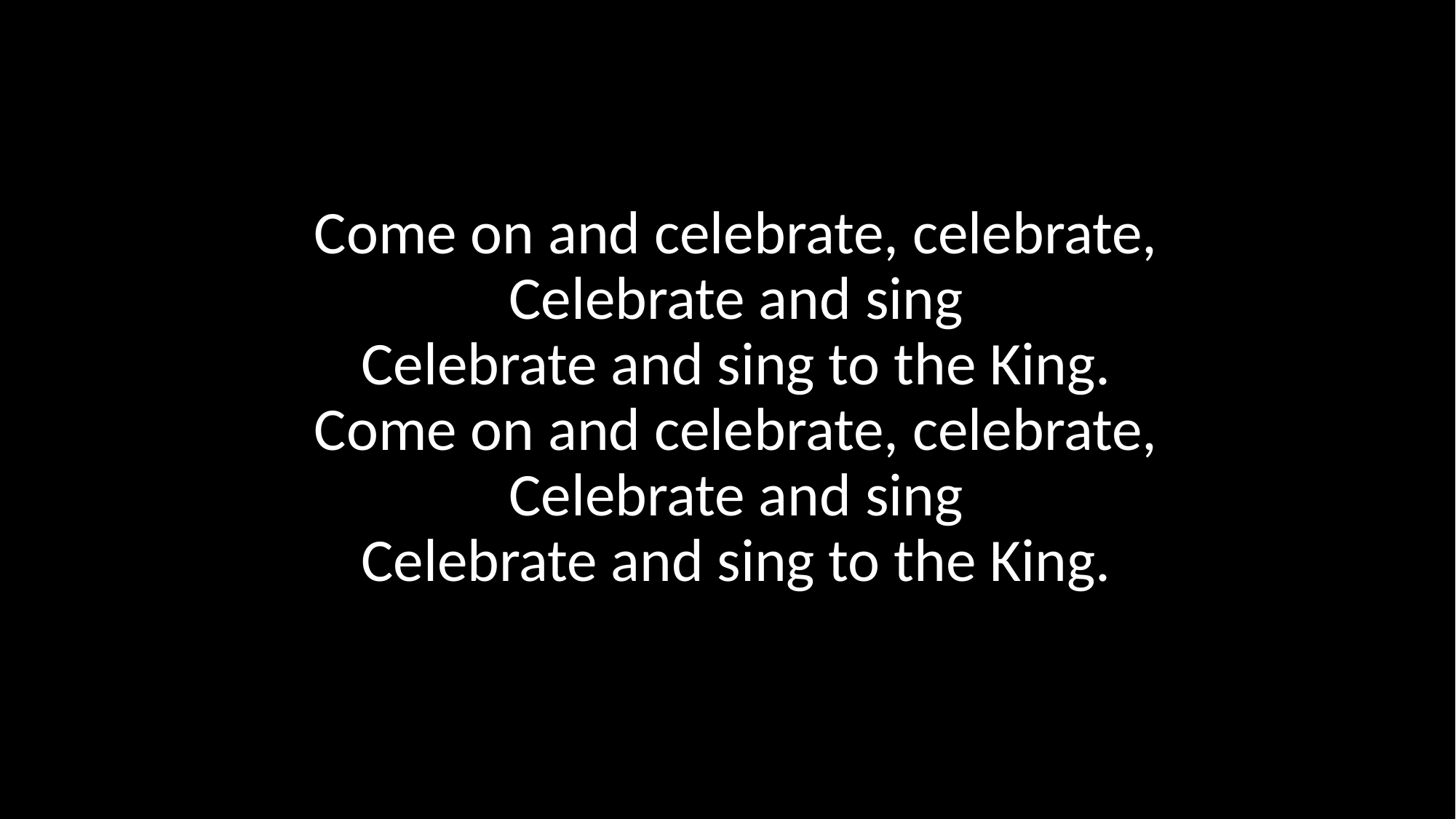

Come on and celebrate, celebrate,
Celebrate and sing
Celebrate and sing to the King.
Come on and celebrate, celebrate,
Celebrate and sing
Celebrate and sing to the King.